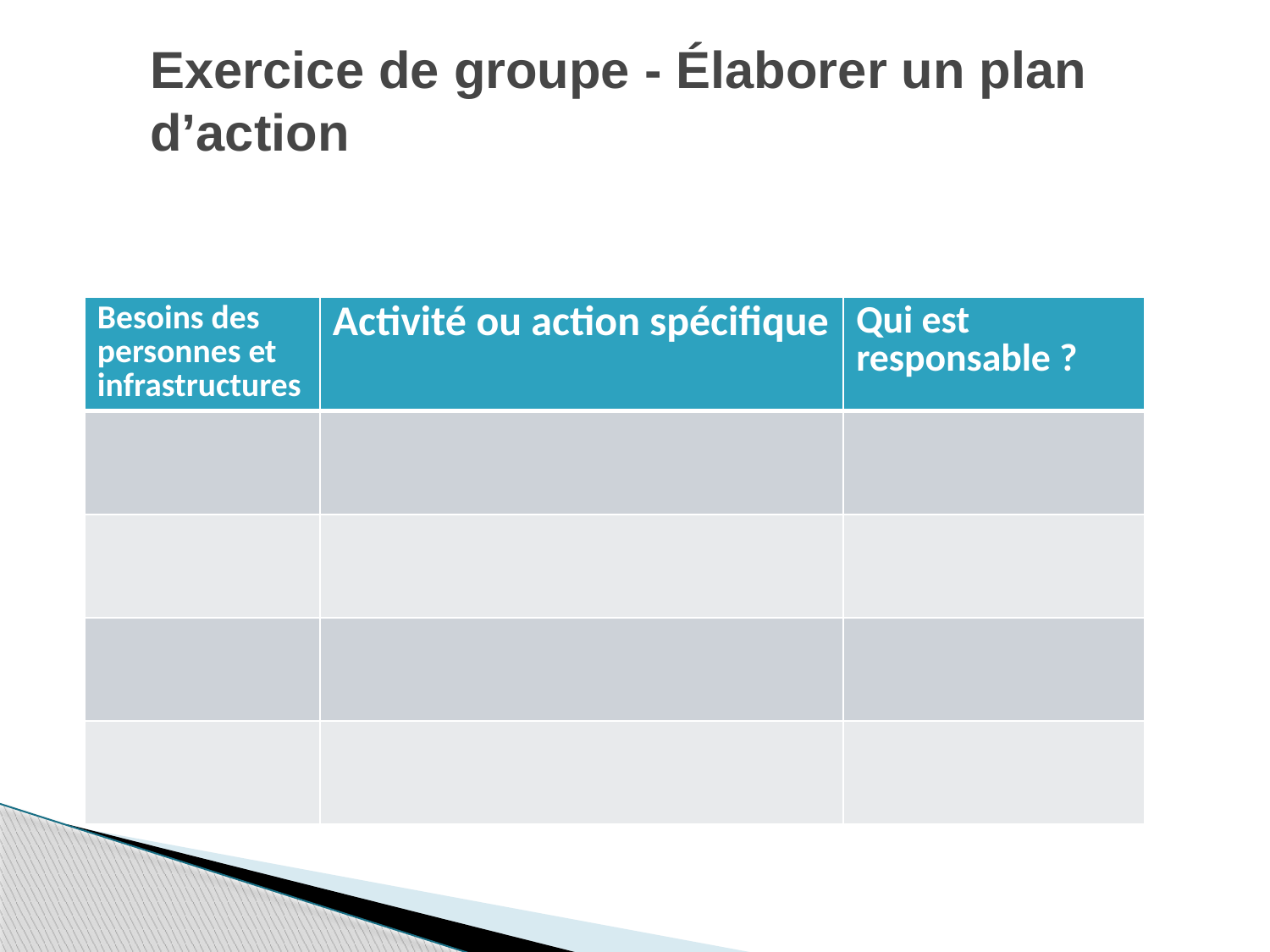

Exercice de groupe - Élaborer un plan d’action

| Besoins des personnes et infrastructures | Activité ou action spécifique | Qui est responsable ? |
| --- | --- | --- |
|  |  |  |
|  |  |  |
|  |  |  |
|  |  |  |